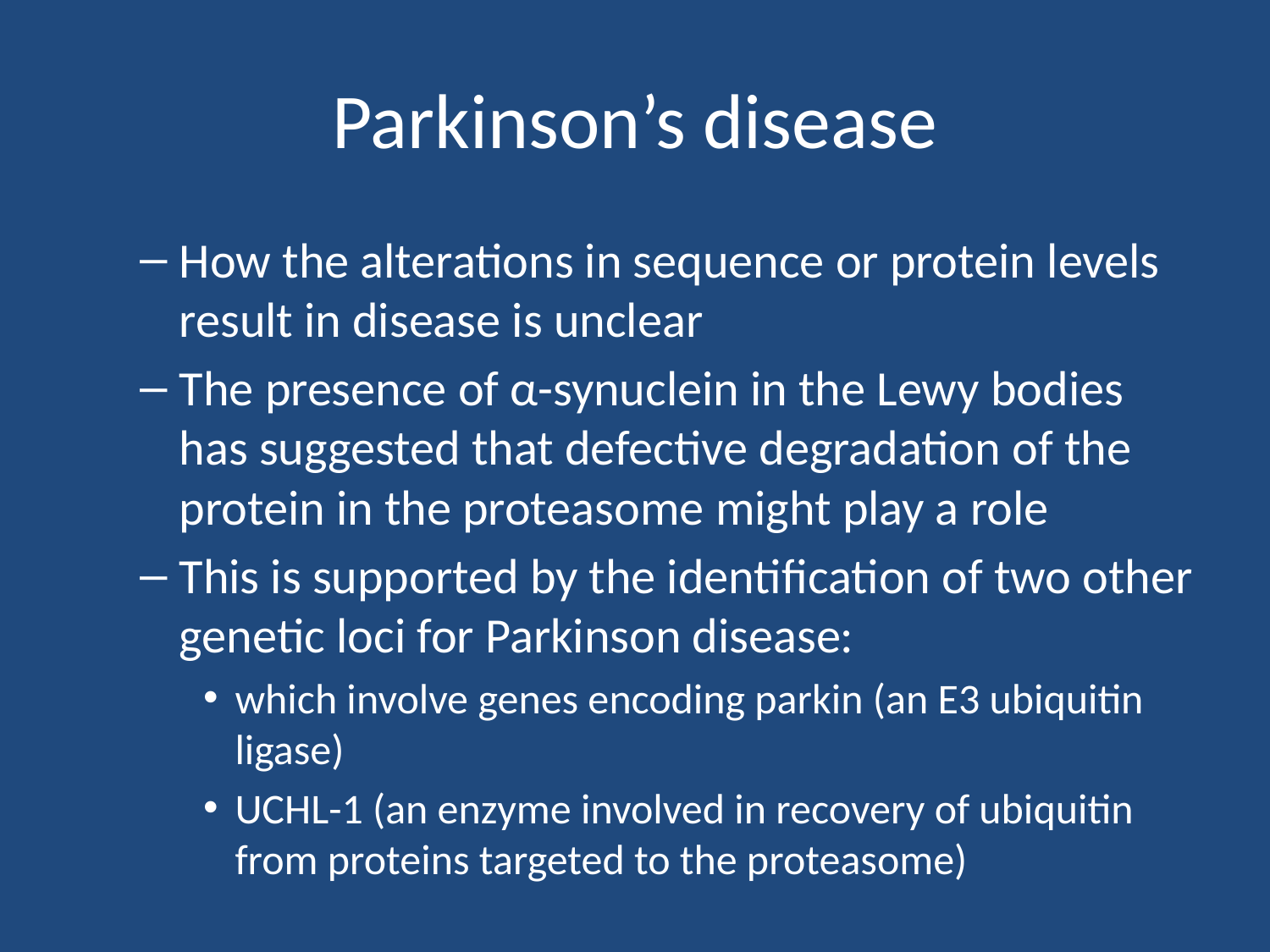

# Parkinson’s disease
How the alterations in sequence or protein levels result in disease is unclear
The presence of α-synuclein in the Lewy bodies has suggested that defective degradation of the protein in the proteasome might play a role
This is supported by the identification of two other genetic loci for Parkinson disease:
which involve genes encoding parkin (an E3 ubiquitin ligase)
UCHL-1 (an enzyme involved in recovery of ubiquitin from proteins targeted to the proteasome)